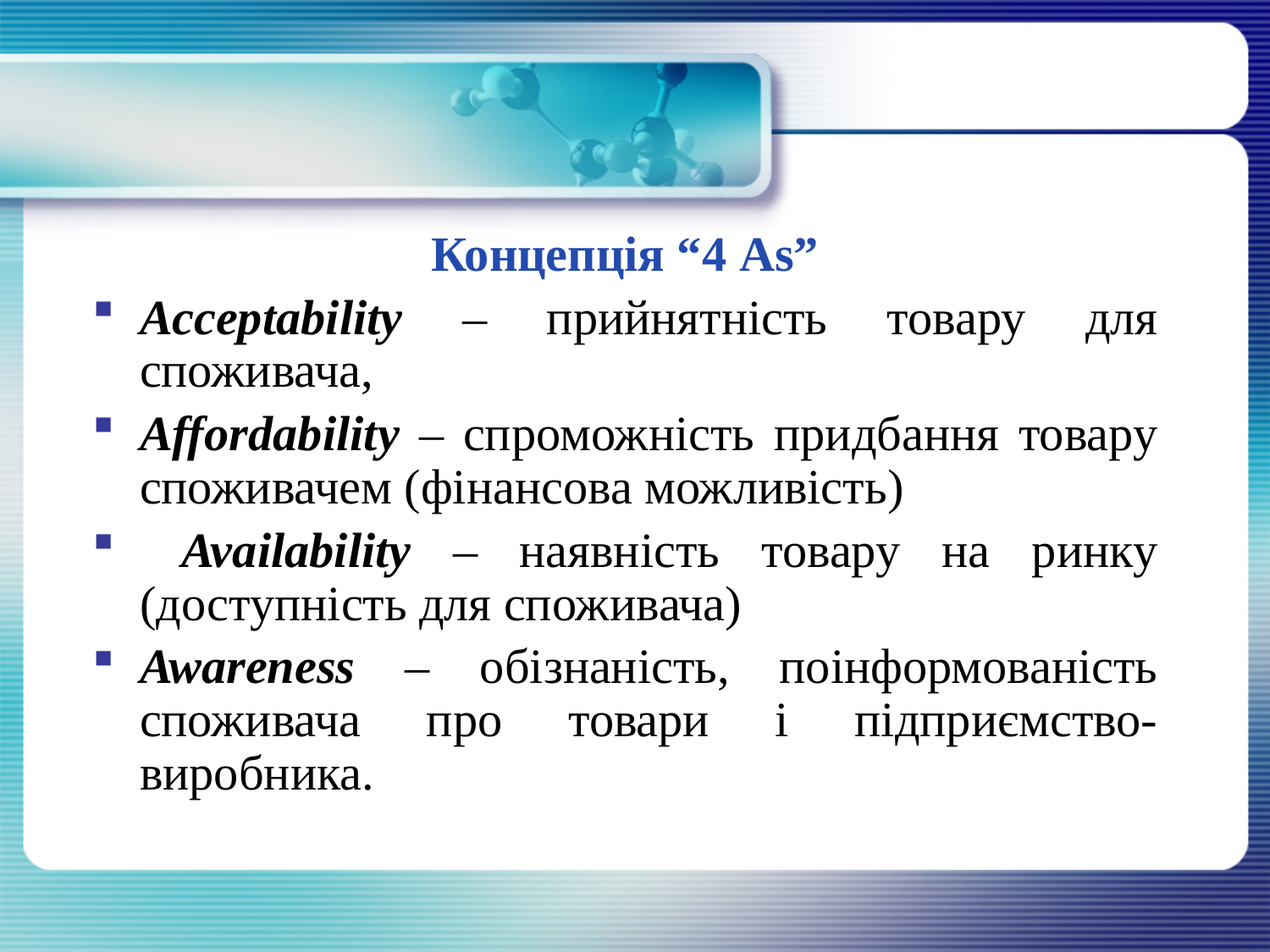

Концепція “4 As”
Acceptability – прийнятність товару для споживача,
Affordability – спроможність придбання товару споживачем (фінансова можливість)
 Availability – наявність товару на ринку (доступність для споживача)
Awareness – обізнаність, поінформованість споживача про товари і підприємство-виробника.